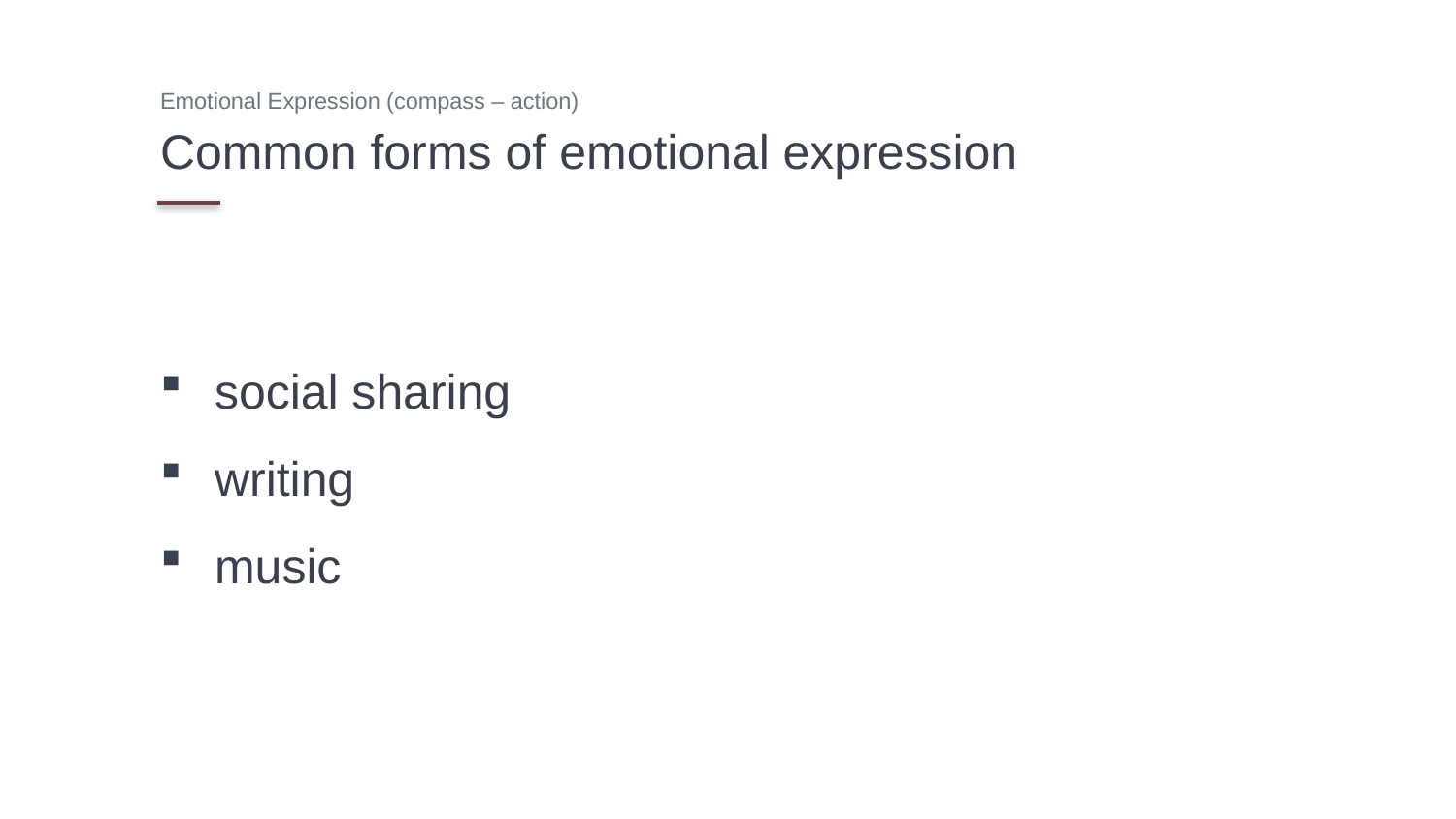

Emotional Expression (compass – action)
# Common forms of emotional expression
social sharing
writing
music